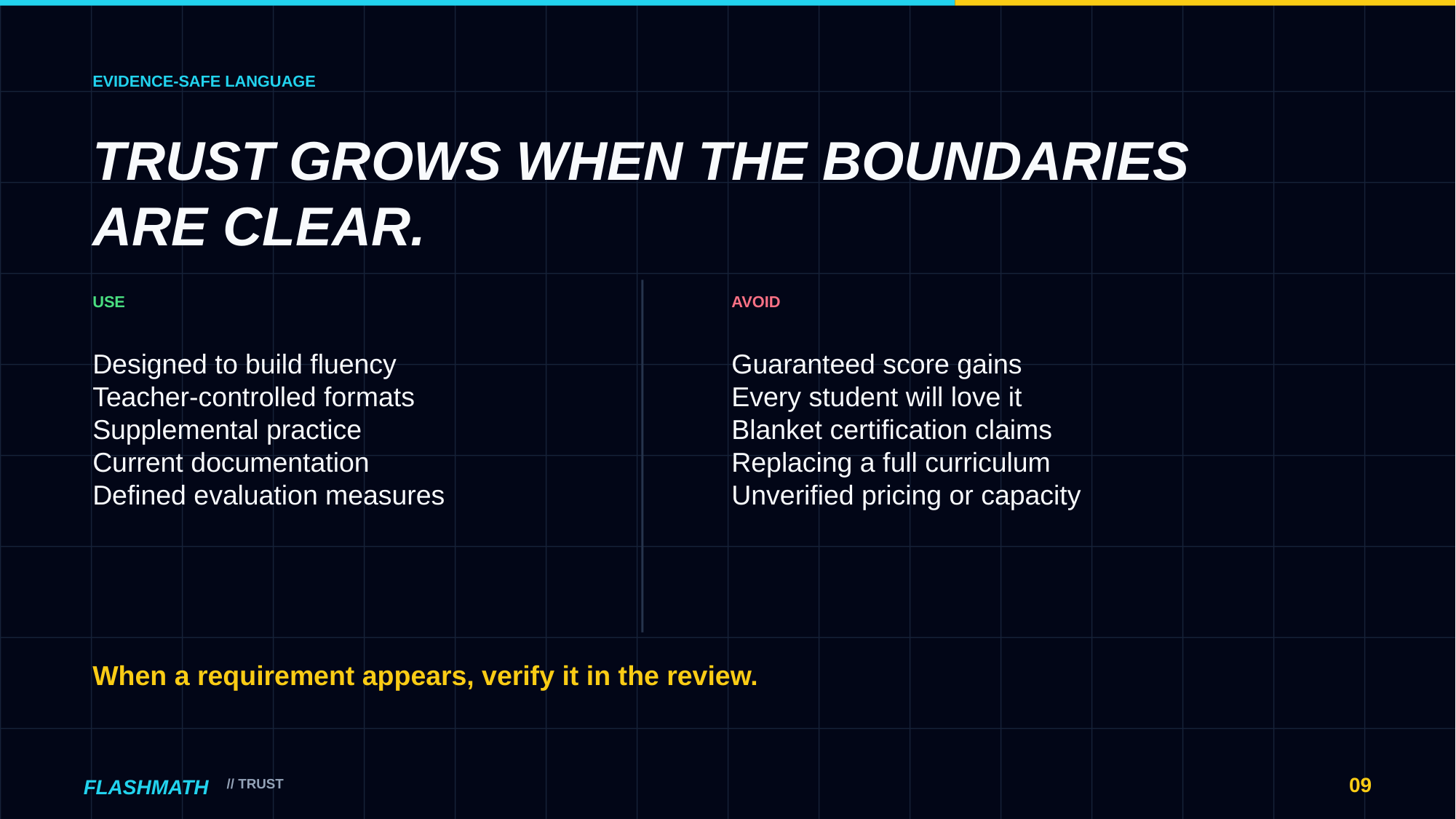

EVIDENCE-SAFE LANGUAGE

TRUST GROWS WHEN THE BOUNDARIES ARE CLEAR.

USE
AVOID
Designed to build fluency
Teacher-controlled formats
Supplemental practice
Current documentation
Defined evaluation measures
Guaranteed score gains
Every student will love it
Blanket certification claims
Replacing a full curriculum
Unverified pricing or capacity

When a requirement appears, verify it in the review.

09
FLASHMATH
// TRUST